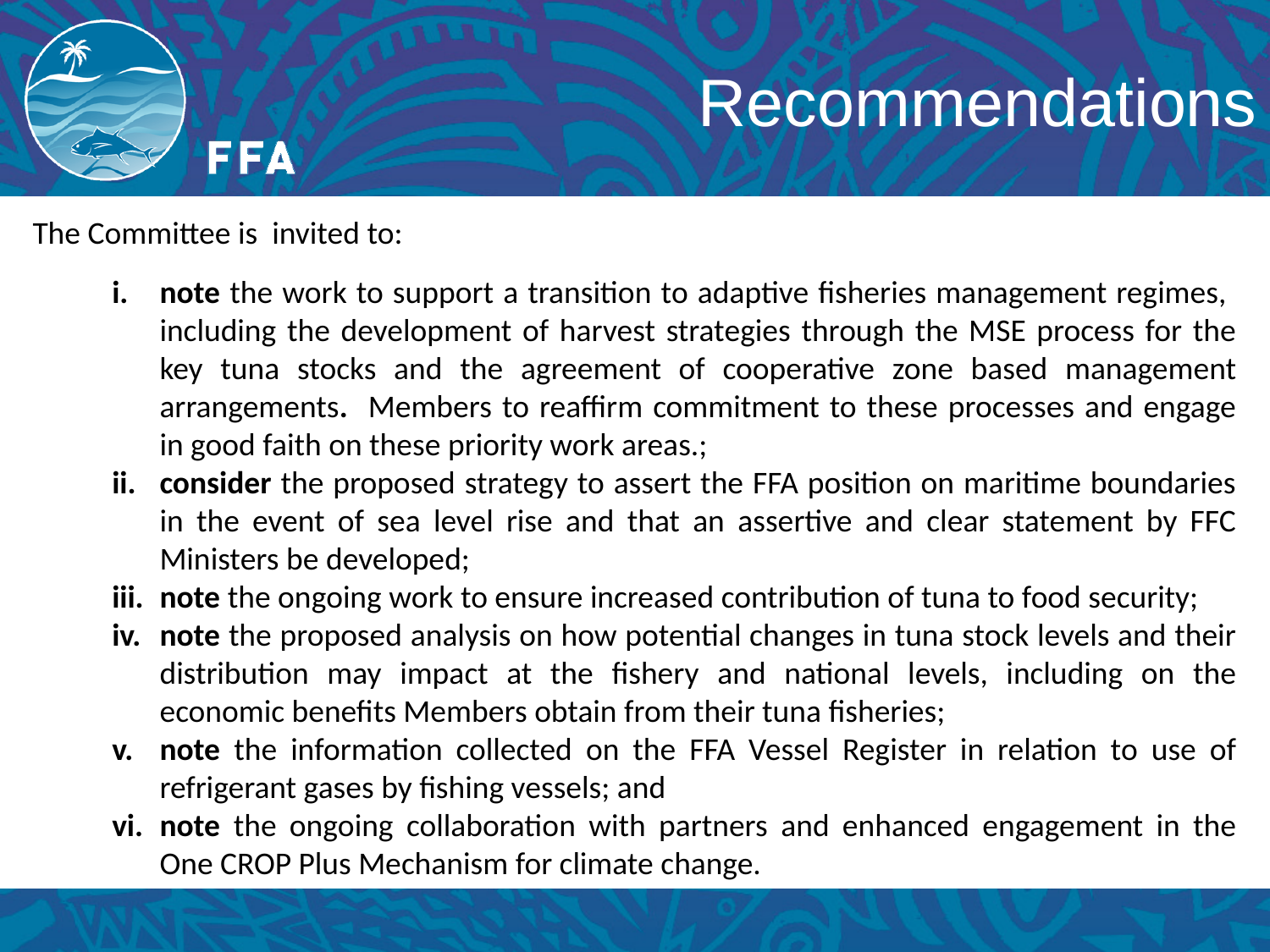

# Recommendations
The Committee is  invited to:
note the work to support a transition to adaptive fisheries management regimes,  including the development of harvest strategies through the MSE process for the key tuna stocks and the agreement of cooperative zone based management arrangements.  Members to reaffirm commitment to these processes and engage in good faith on these priority work areas.;
consider the proposed strategy to assert the FFA position on maritime boundaries in the event of sea level rise and that an assertive and clear statement by FFC Ministers be developed;
note the ongoing work to ensure increased contribution of tuna to food security;
note the proposed analysis on how potential changes in tuna stock levels and their distribution may impact at the fishery and national levels, including on the economic benefits Members obtain from their tuna fisheries;
note the information collected on the FFA Vessel Register in relation to use of refrigerant gases by fishing vessels; and
note the ongoing collaboration with partners and enhanced engagement in the One CROP Plus Mechanism for climate change.